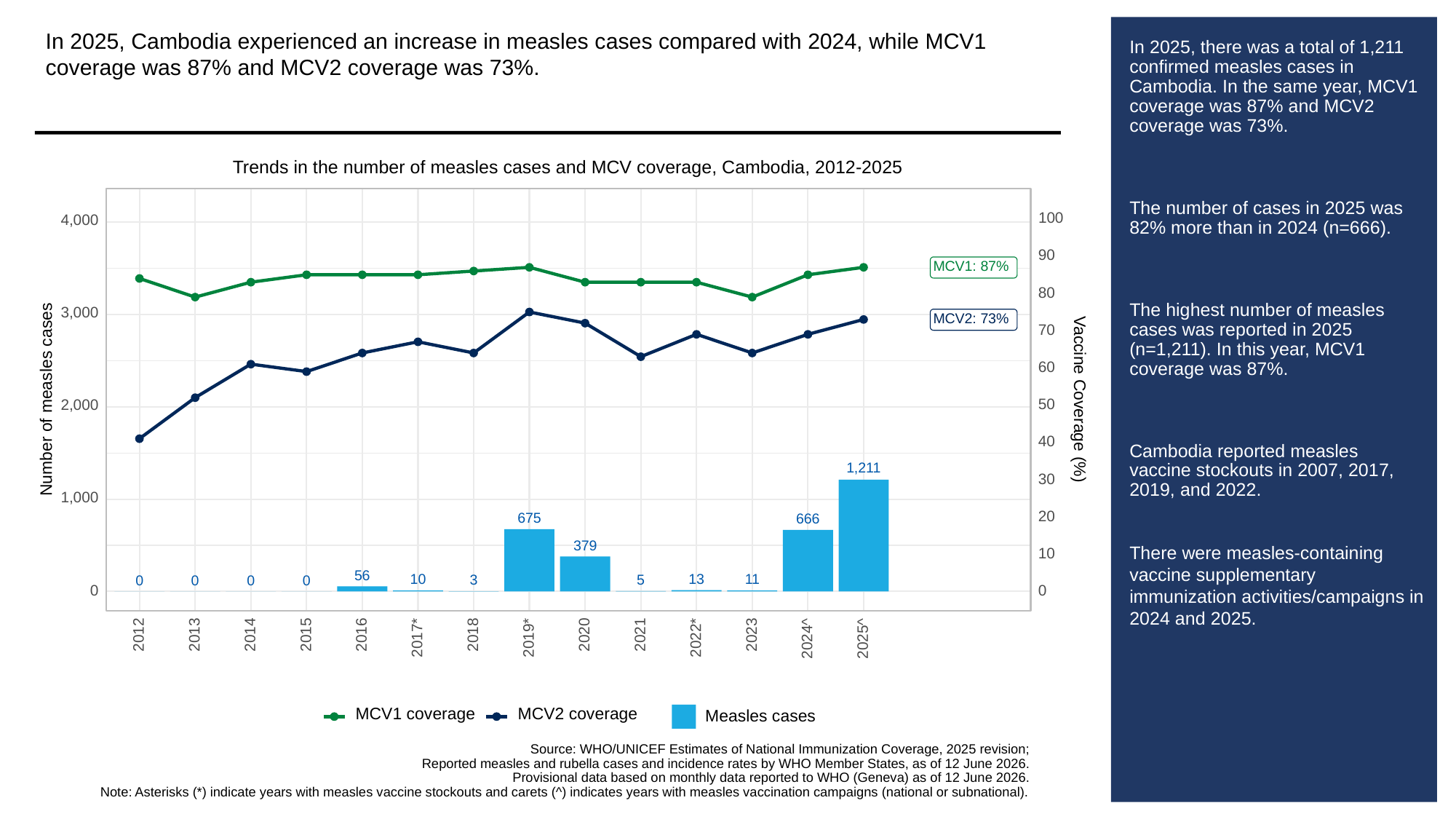

In 2025, Cambodia experienced an increase in measles cases compared with 2024, while MCV1 coverage was 87% and MCV2 coverage was 73%.
# In 2025, there was a total of 1,211 confirmed measles cases in Cambodia. In the same year, MCV1 coverage was 87% and MCV2 coverage was 73%.

The number of cases in 2025 was 82% more than in 2024 (n=666).

The highest number of measles cases was reported in 2025 (n=1,211). In this year, MCV1 coverage was 87%.

Cambodia reported measles vaccine stockouts in 2007, 2017, 2019, and 2022.

There were measles-containing vaccine supplementary immunization activities/campaigns in 2024 and 2025.

Trends in the number of measles cases and MCV coverage, Cambodia, 2012-2025

100
4,000

90

MCV1: 87%

80

3,000

MCV2: 73%

70

60

Vaccine Coverage (%)
Number of measles cases

2,000
50

40

1,211
30

1,000

20
675
666

379

10

56
13
10
11
3
5
0
0
0
0
0
0

2013
2023
2012
2014
2015
2016
2018
2020
2021
2017*
2019*
2022*
2024^
2025^

MCV1 coverage
MCV2 coverage
Measles cases

Source: WHO/UNICEF Estimates of National Immunization Coverage, 2025 revision;
Reported measles and rubella cases and incidence rates by WHO Member States, as of 12 June 2026.
Provisional data based on monthly data reported to WHO (Geneva) as of 12 June 2026.
Note: Asterisks (*) indicate years with measles vaccine stockouts and carets (^) indicates years with measles vaccination campaigns (national or subnational).